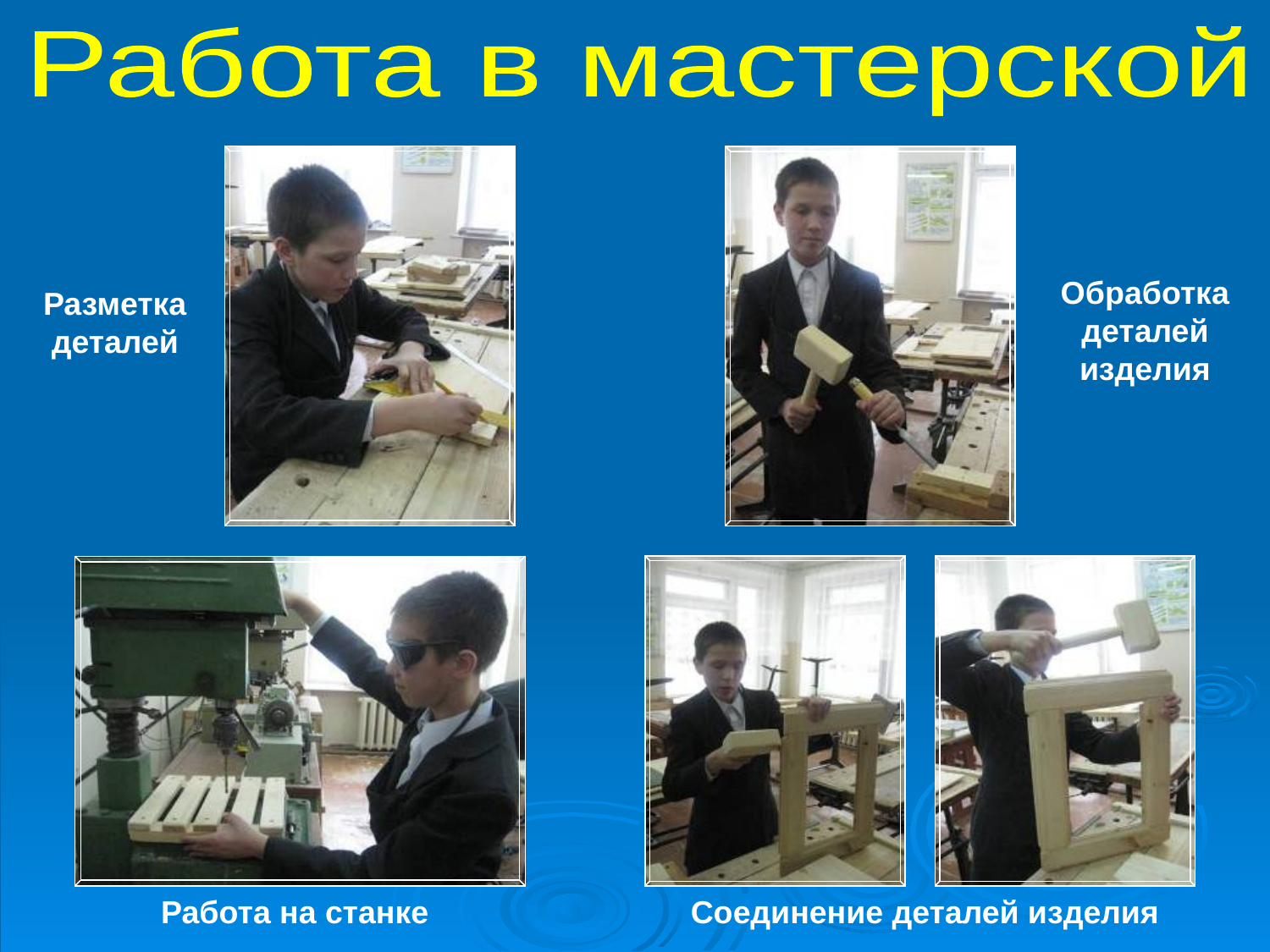

Работа в мастерской

Обработка деталей изделия
Разметка деталей

Работа на станке
Соединение деталей изделия